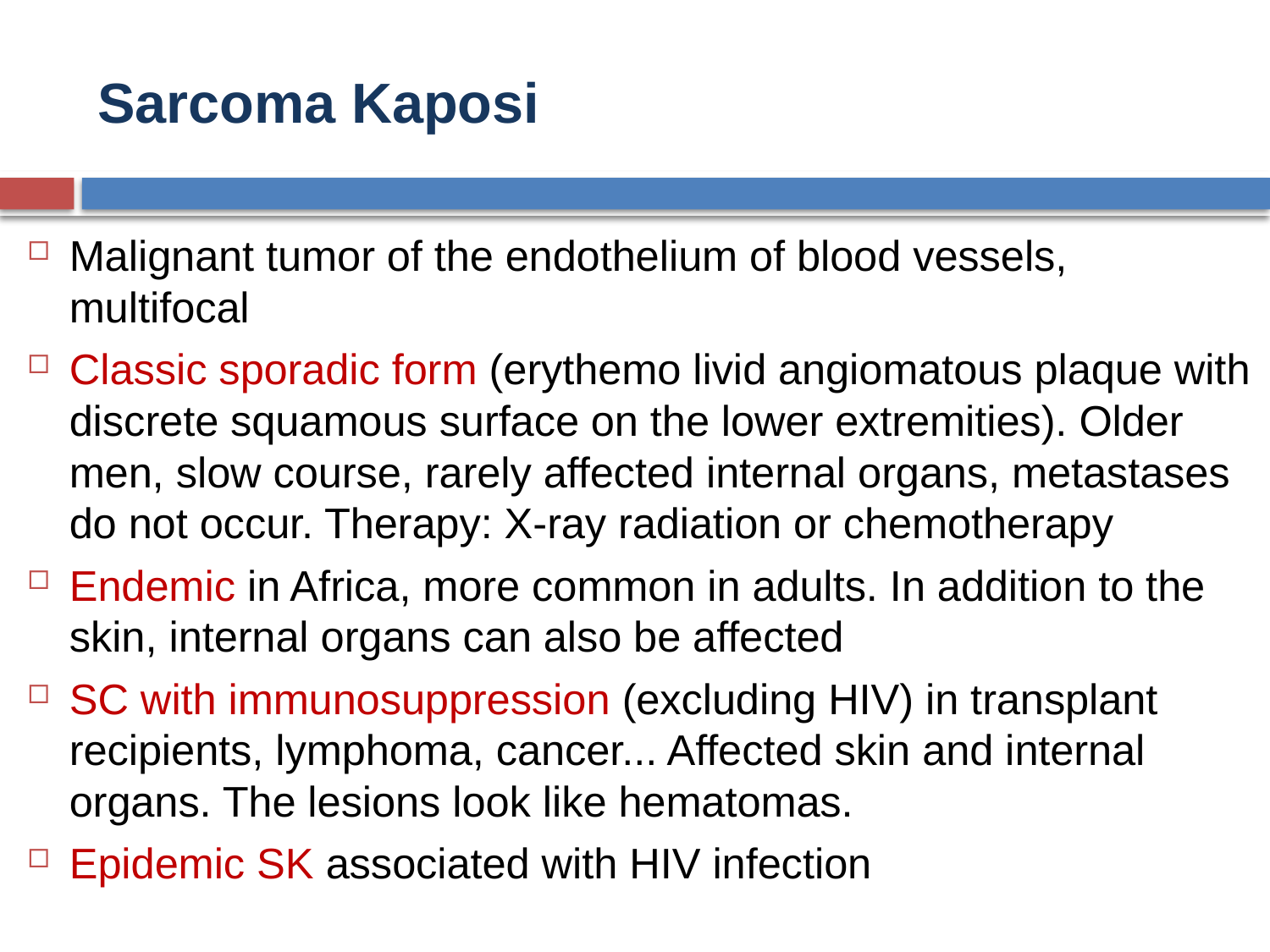

# Sarcoma Kaposi
Malignant tumor of the endothelium of blood vessels, multifocal
Classic sporadic form (erythemo livid angiomatous plaque with discrete squamous surface on the lower extremities). Older men, slow course, rarely affected internal organs, metastases do not occur. Therapy: X-ray radiation or chemotherapy
Endemic in Africa, more common in adults. In addition to the skin, internal organs can also be affected
SC with immunosuppression (excluding HIV) in transplant recipients, lymphoma, cancer... Affected skin and internal organs. The lesions look like hematomas.
Epidemic SK associated with HIV infection